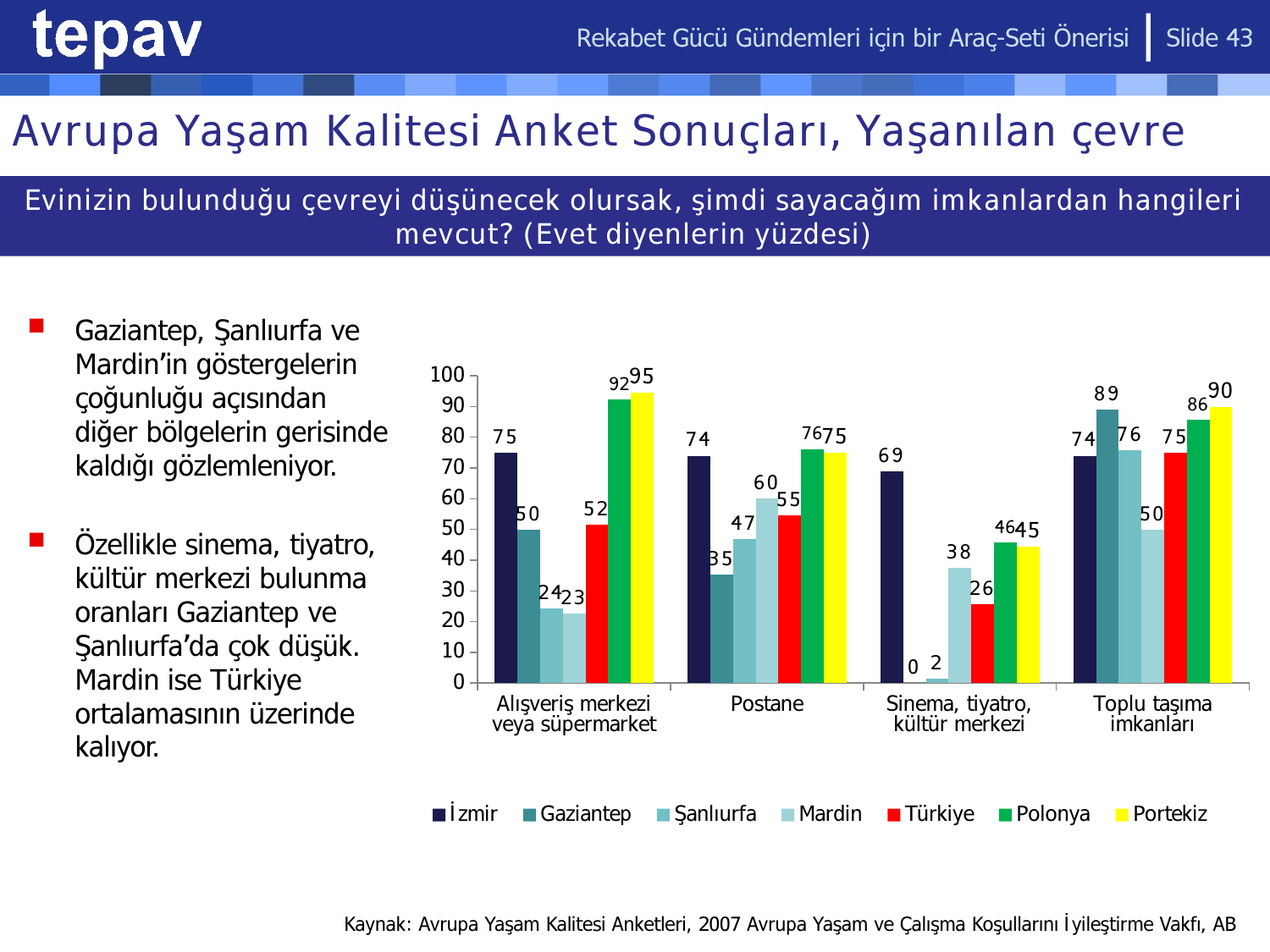

Rekabet Gücü Gündemleri için bir Araç-Seti Önerisi
Slide 43
# Avrupa Yaşam Kalitesi Anket Sonuçları, Yaşanılan çevre
Evinizin bulunduğu çevreyi düşünecek olursak, şimdi sayacağım imkanlardan hangileri mevcut? (Evet diyenlerin yüzdesi)
Gaziantep, Şanlıurfa ve Mardin’in göstergelerin çoğunluğu açısından diğer bölgelerin gerisinde kaldığı gözlemleniyor.

Özellikle sinema, tiyatro, kültür merkezi bulunma oranları Gaziantep ve Şanlıurfa’da çok düşük. Mardin ise Türkiye ortalamasının üzerinde kalıyor.

### Chart

| Category | İzmir | Gaziantep | Şanlıurfa | Mardin | Türkiye | Polonya | Portekiz |
|---|---|---|---|---|---|---|---|
| Alışveriş merkezi veya süpermarket | 75.0 | 50.0 | 24.24 | 22.5 | 51.5 | 92.27 | 94.5 |
| Postane | 74.0 | 35.19000000000001 | 46.97 | 60.0 | 54.6 | 76.2 | 75.0 |
| Sinema, tiyatro, kültür merkezi | 69.0 | 0.0 | 1.52 | 37.5 | 25.7 | 45.87 | 44.5 |
| Toplu taşıma imkanları | 74.0 | 88.89 | 75.76 | 50.0 | 74.95 | 85.73 | 89.8 |
Kaynak: Avrupa Yaşam Kalitesi Anketleri, 2007 Avrupa Yaşam ve Çalışma Koşullarını İyileştirme Vakfı, AB